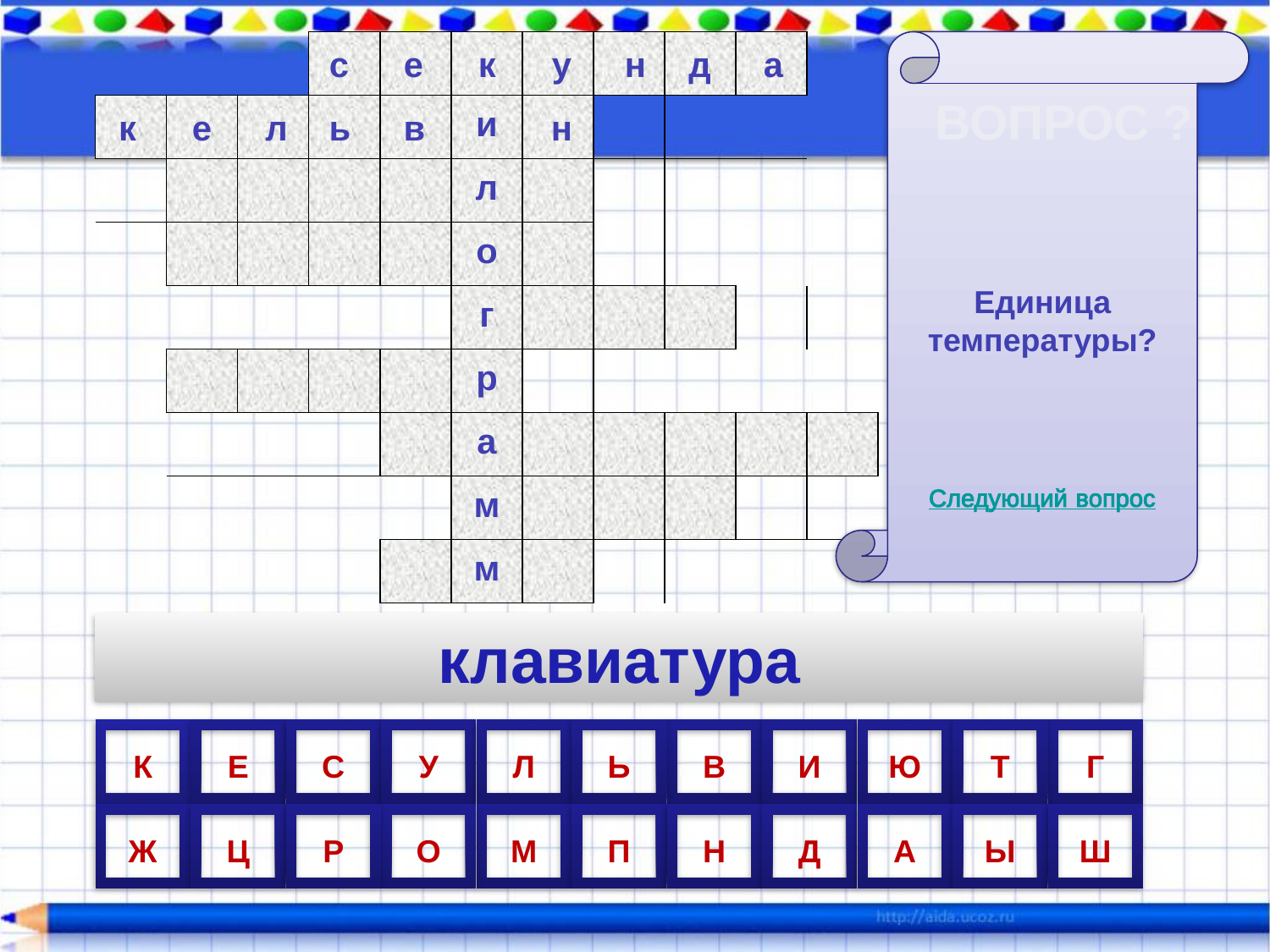

|  |  |  |  |  |  |  |  |  |  |  |
| --- | --- | --- | --- | --- | --- | --- | --- | --- | --- | --- |
|  |  |  |  |  |  |  |  |  |  |  |
|  |  |  |  |  |  |  |  |  |  |  |
|  |  |  |  |  |  |  |  |  |  |  |
|  |  |  |  |  |  |  |  |  |  |  |
|  |  |  |  |  |  |  |  |  |  |  |
|  |  |  |  |  |  |  |  |  |  |  |
|  |  |  |  |  |  |  |  |  |  |  |
|  |  |  |  |  |  |  |  |  |  |  |
Единица температуры?
с
е
к
у
н
д
а
ВОПРОС ?
и
к
е
л
ь
в
н
л
о
г
р
а
м
Следующий вопрос
м
клавиатура

К
Е
С
У
Л
Ь
В
И
Ю
Т
Г

Ж
Ц
Р
О
М
П
Н
Д
А
Ы
Ш